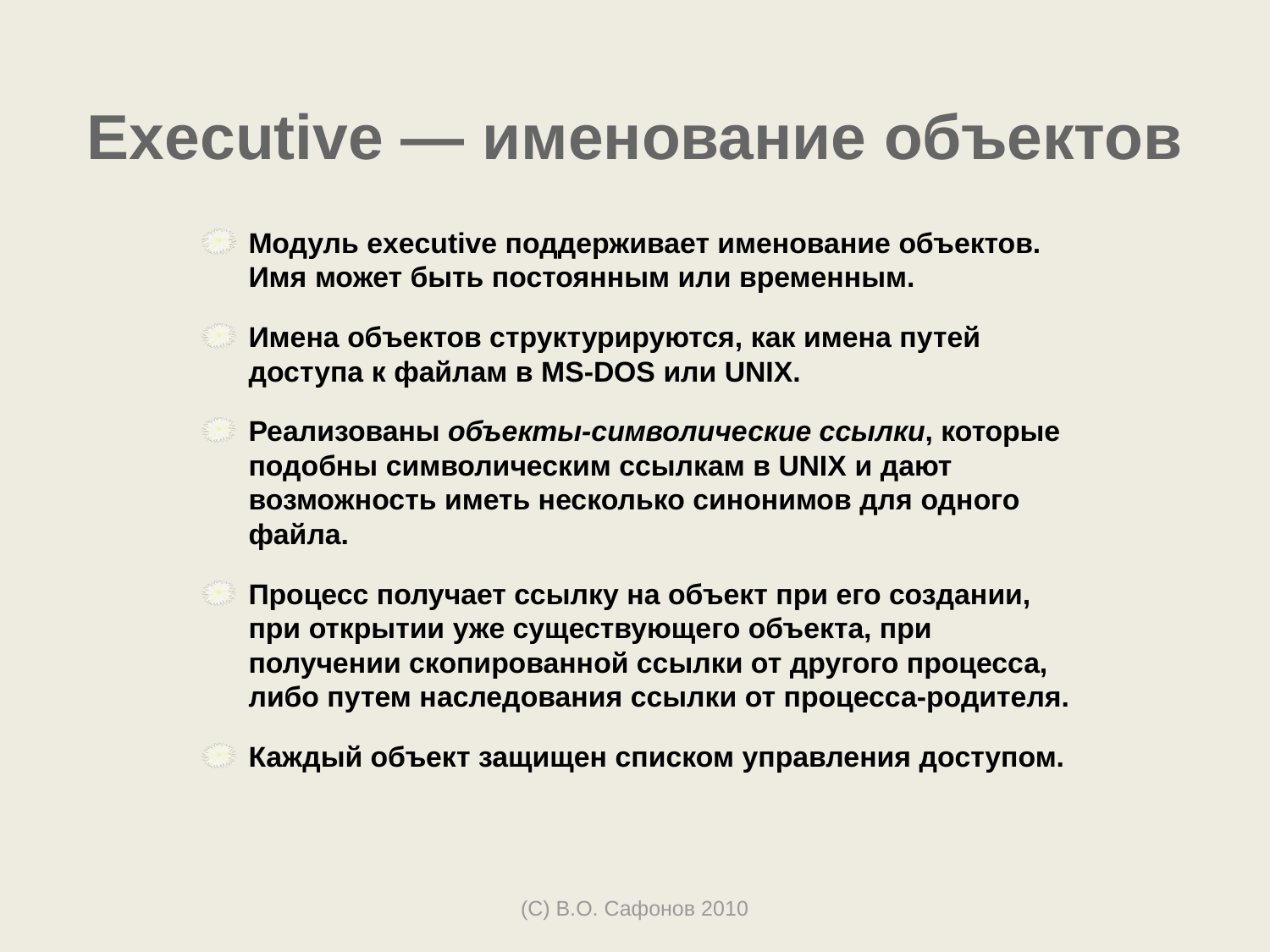

# Executive — именование объектов
Модуль executive поддерживает именование объектов. Имя может быть постоянным или временным.
Имена объектов структурируются, как имена путей доступа к файлам в MS-DOS или UNIX.
Реализованы объекты-символические ссылки, которые подобны символическим ссылкам в UNIX и дают возможность иметь несколько синонимов для одного файла.
Процесс получает ссылку на объект при его создании, при открытии уже существующего объекта, при получении скопированной ссылки от другого процесса, либо путем наследования ссылки от процесса-родителя.
Каждый объект защищен списком управления доступом.
(С) В.О. Сафонов 2010